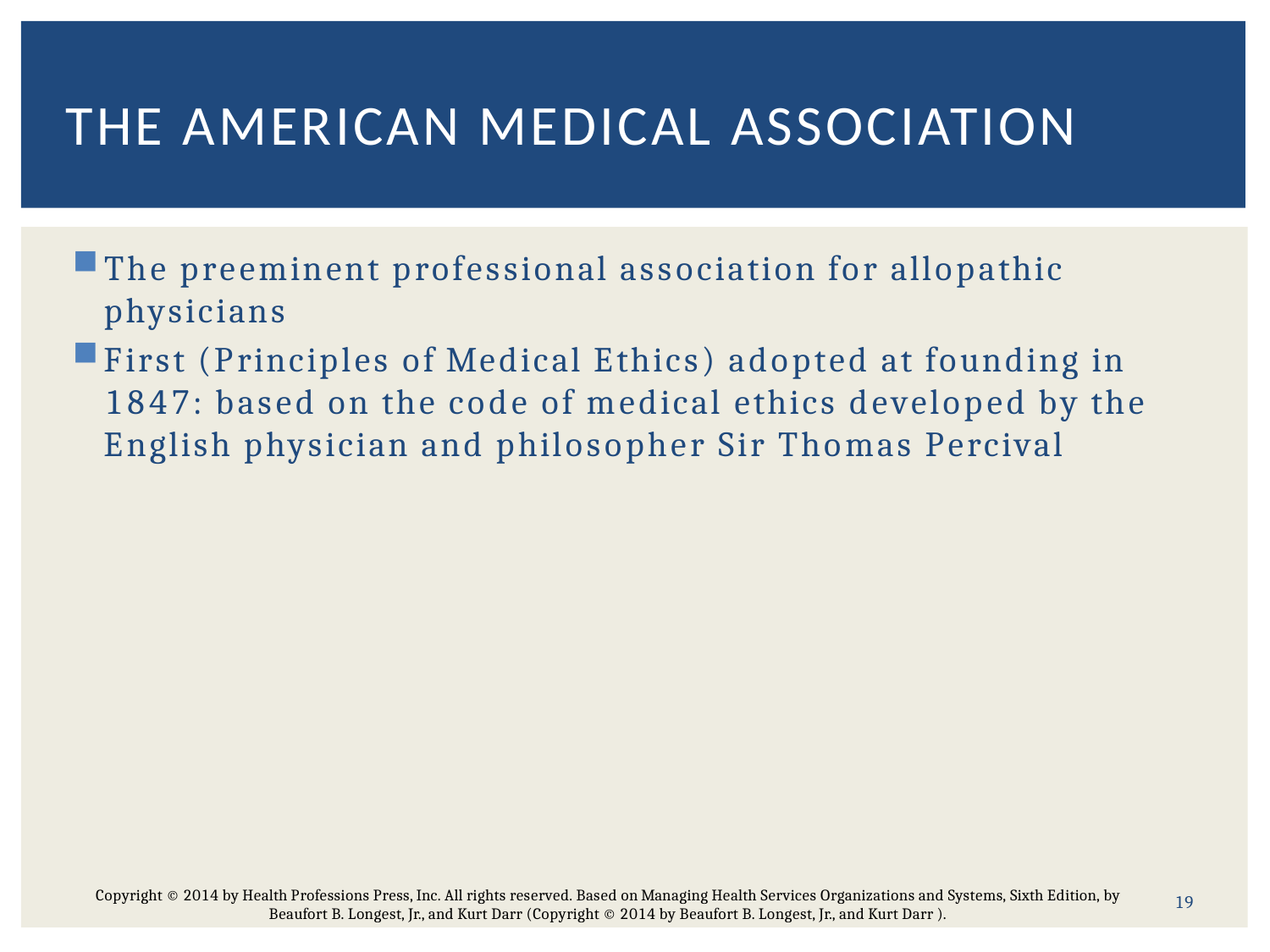

# The American medical association
The preeminent professional association for allopathic physicians
First (Principles of Medical Ethics) adopted at founding in 1847: based on the code of medical ethics developed by the English physician and philosopher Sir Thomas Percival

19